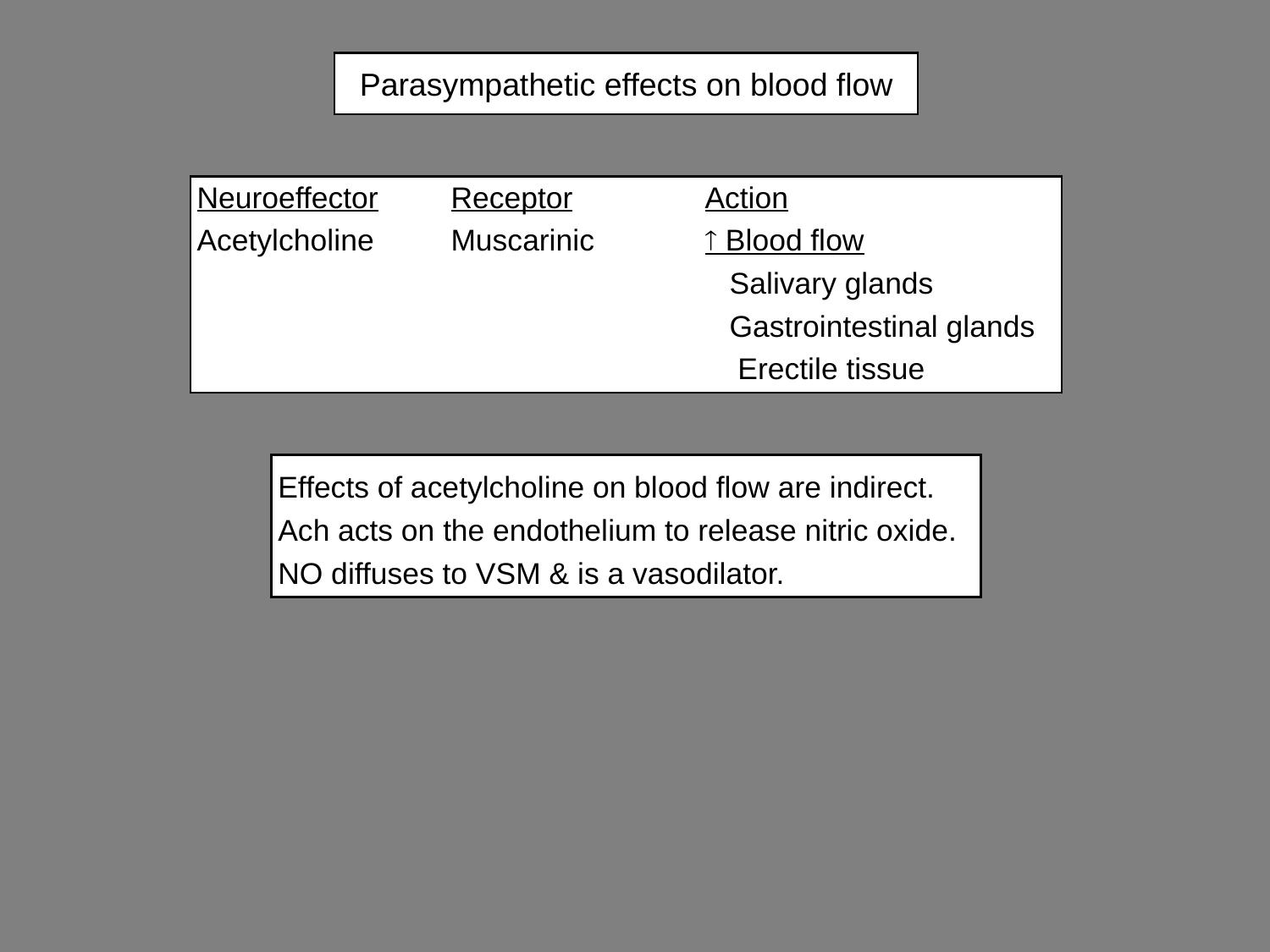

# Parasympathetic effects on blood flow
Neuroeffector	Receptor		Action
Acetylcholine	Muscarinic	↑ Blood flow
				   Salivary glands
				   Gastrointestinal glands
				    Erectile tissue
Effects of acetylcholine on blood flow are indirect.
Ach acts on the endothelium to release nitric oxide.
NO diffuses to VSM & is a vasodilator.